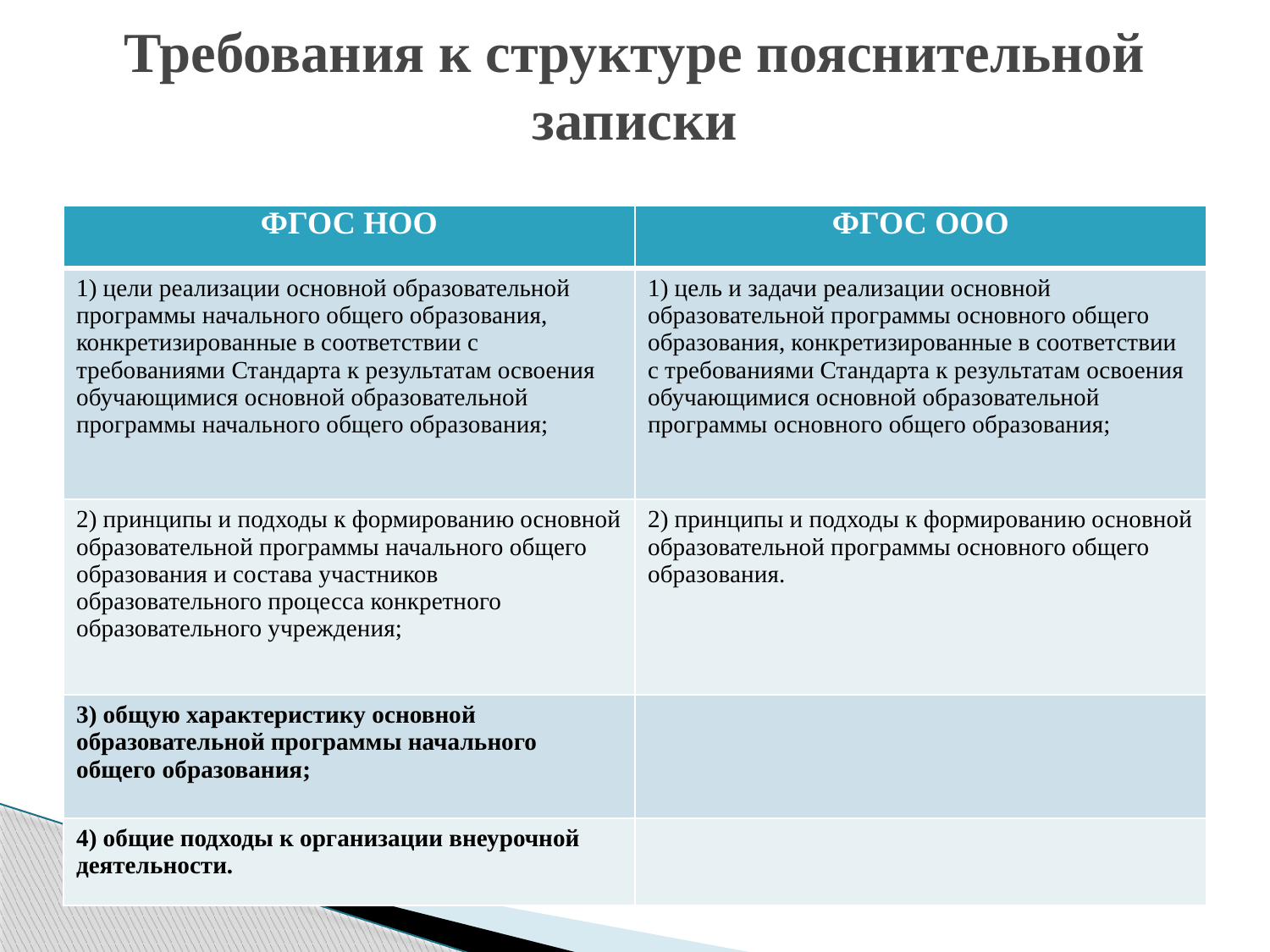

# Требования к структуре пояснительной записки
| ФГОС НОО | ФГОС ООО |
| --- | --- |
| 1) цели реализации основной образовательной программы начального общего образования, конкретизированные в соответствии с требованиями Стандарта к результатам освоения обучающимися основной образовательной программы начального общего образования; | 1) цель и задачи реализации основной образовательной программы основного общего образования, конкретизированные в соответствии с требованиями Стандарта к результатам освоения обучающимися основной образовательной программы основного общего образования; |
| 2) принципы и подходы к формированию основной образовательной программы начального общего образования и состава участников образовательного процесса конкретного образовательного учреждения; | 2) принципы и подходы к формированию основной образовательной программы основного общего образования. |
| 3) общую характеристику основной образовательной программы начального общего образования; |  |
| 4) общие подходы к организации внеурочной деятельности. |  |